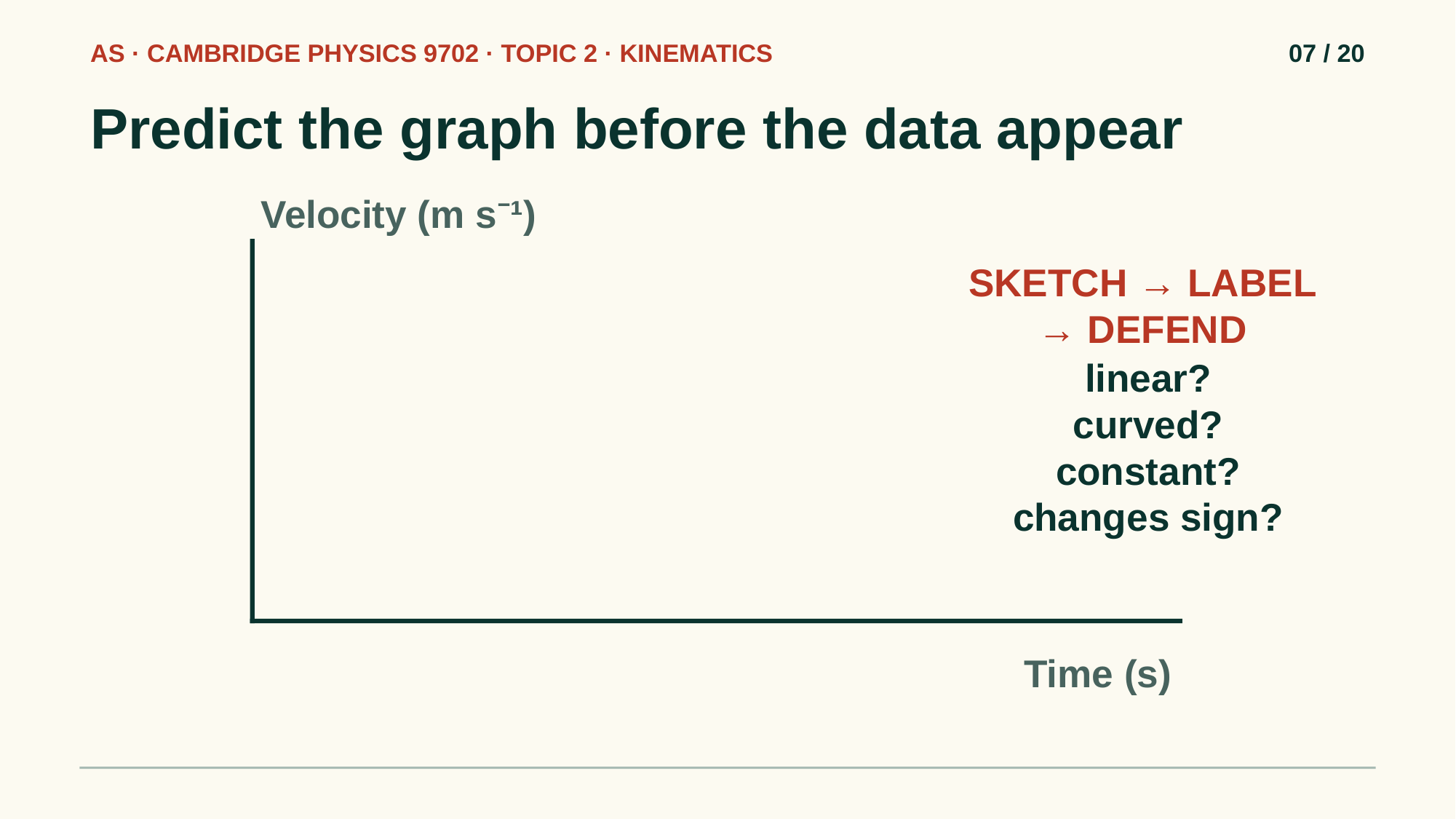

AS · CAMBRIDGE PHYSICS 9702 · TOPIC 2 · KINEMATICS
07 / 20
Predict the graph before the data appear
Velocity (m s⁻¹)

SKETCH → LABEL → DEFEND
linear?
curved?
constant?
changes sign?

Time (s)